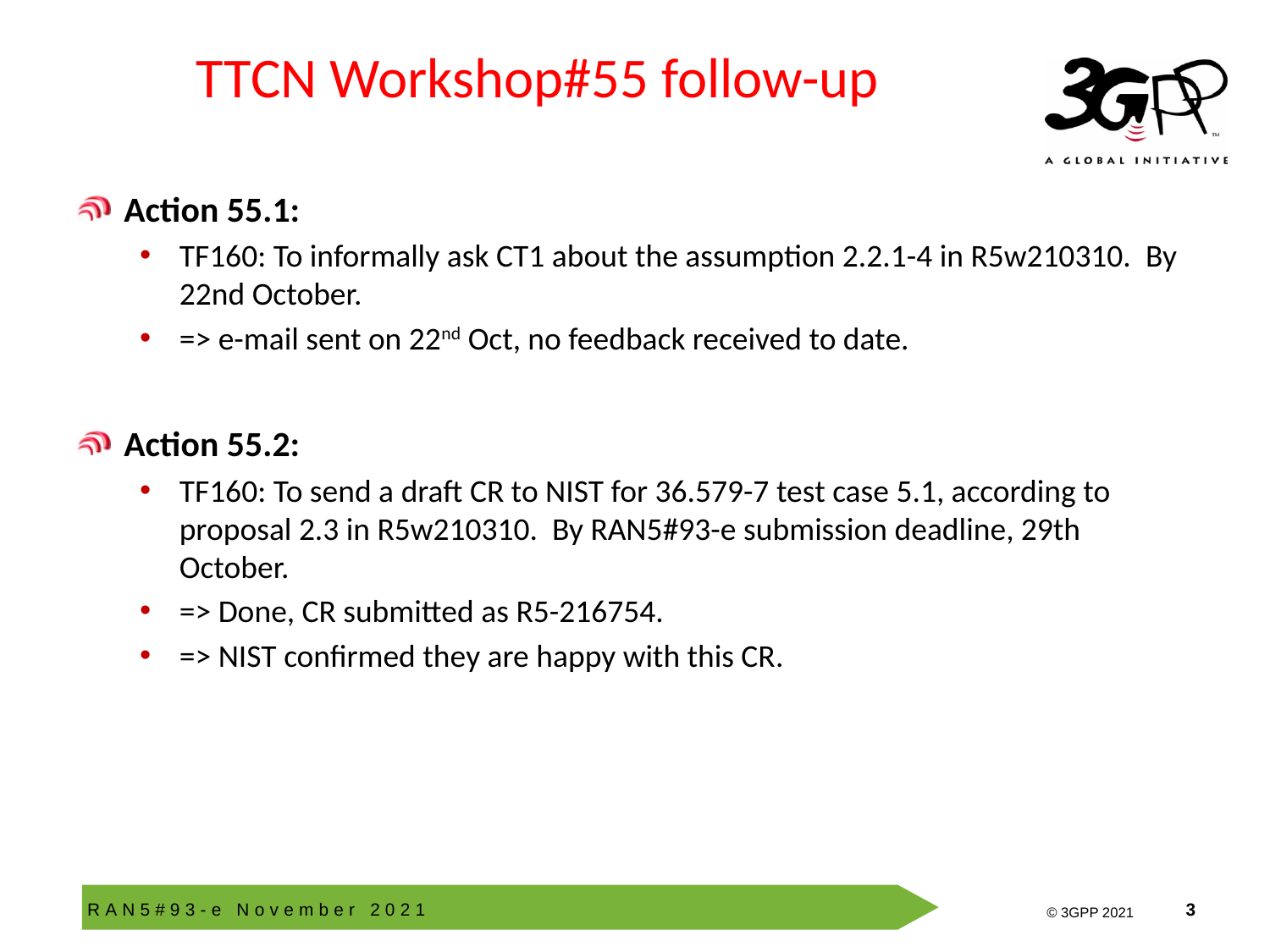

# TTCN Workshop#55 follow-up
Action 55.1:
TF160: To informally ask CT1 about the assumption 2.2.1-4 in R5w210310.  By 22nd October.
=> e-mail sent on 22nd Oct, no feedback received to date.

Action 55.2:
TF160: To send a draft CR to NIST for 36.579-7 test case 5.1, according to proposal 2.3 in R5w210310.  By RAN5#93-e submission deadline, 29th October.
=> Done, CR submitted as R5-216754.
=> NIST confirmed they are happy with this CR.